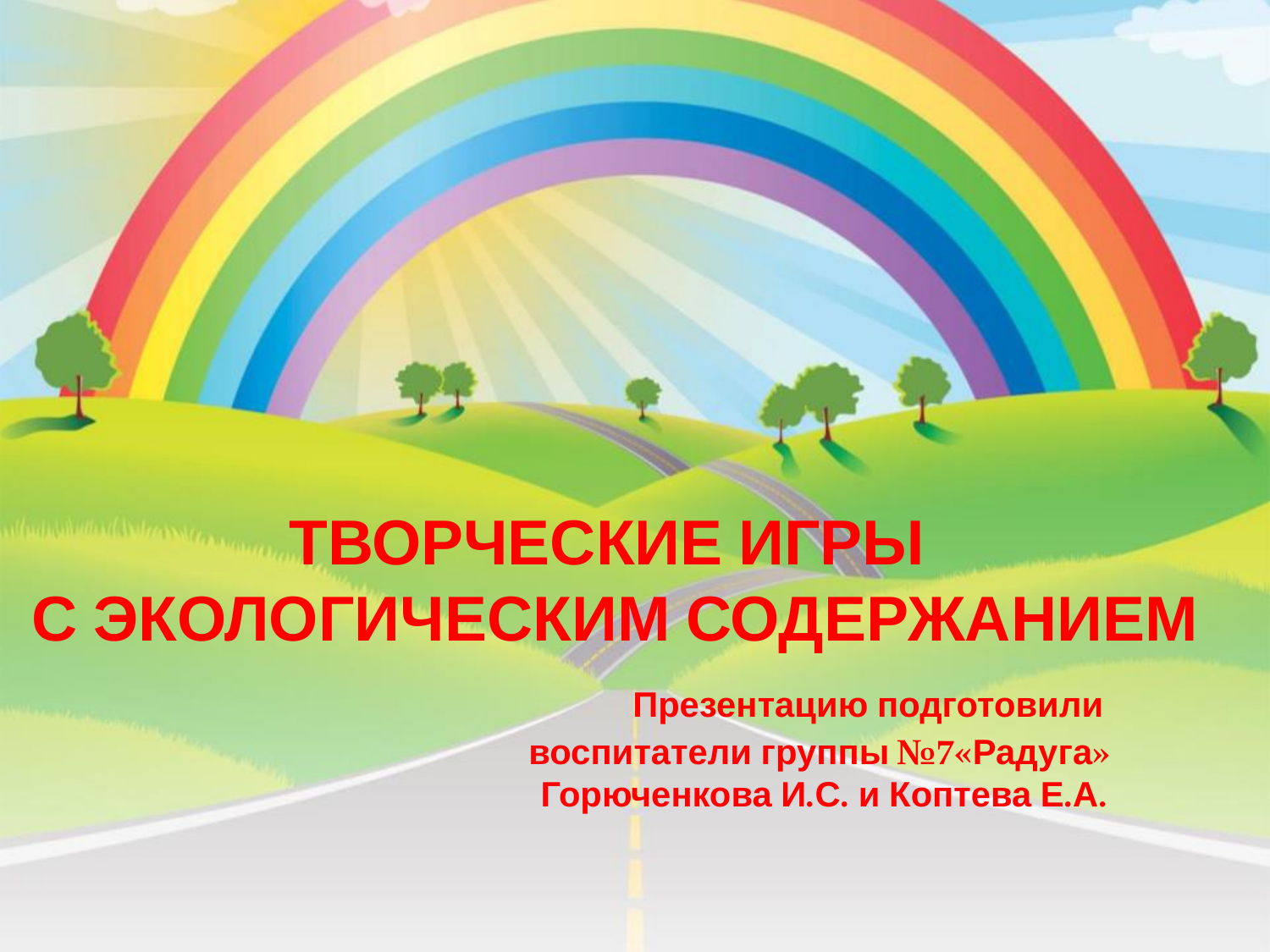

# ТВОРЧЕСКИЕ ИГРЫ С ЭКОЛОГИЧЕСКИМ СОДЕРЖАНИЕМ Презентацию подготовили воспитатели группы №7«Радуга» Горюченкова И.С. и Коптева Е.А.